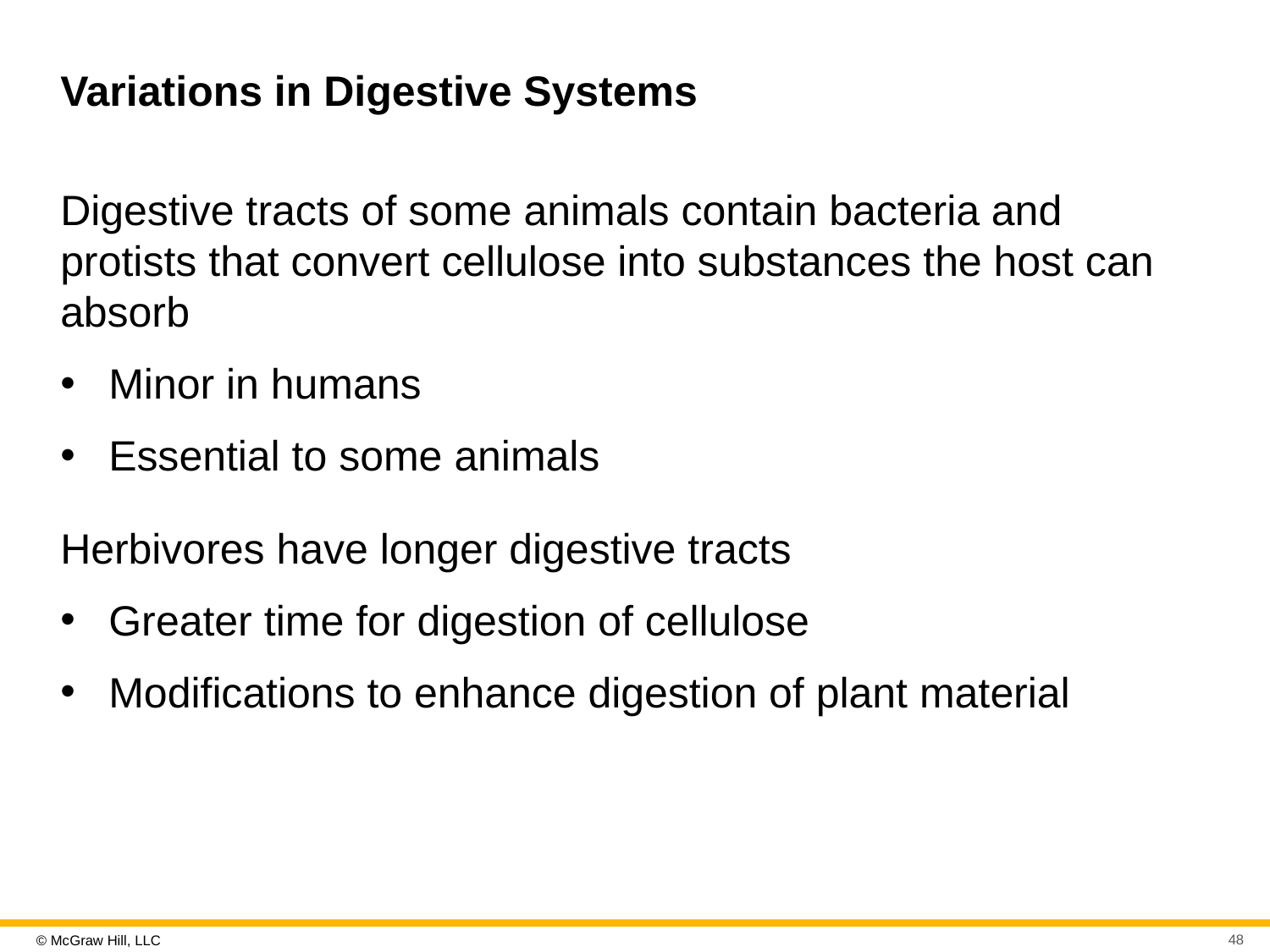

# Variations in Digestive Systems
Digestive tracts of some animals contain bacteria and protists that convert cellulose into substances the host can absorb
Minor in humans
Essential to some animals
Herbivores have longer digestive tracts
Greater time for digestion of cellulose
Modifications to enhance digestion of plant material
48